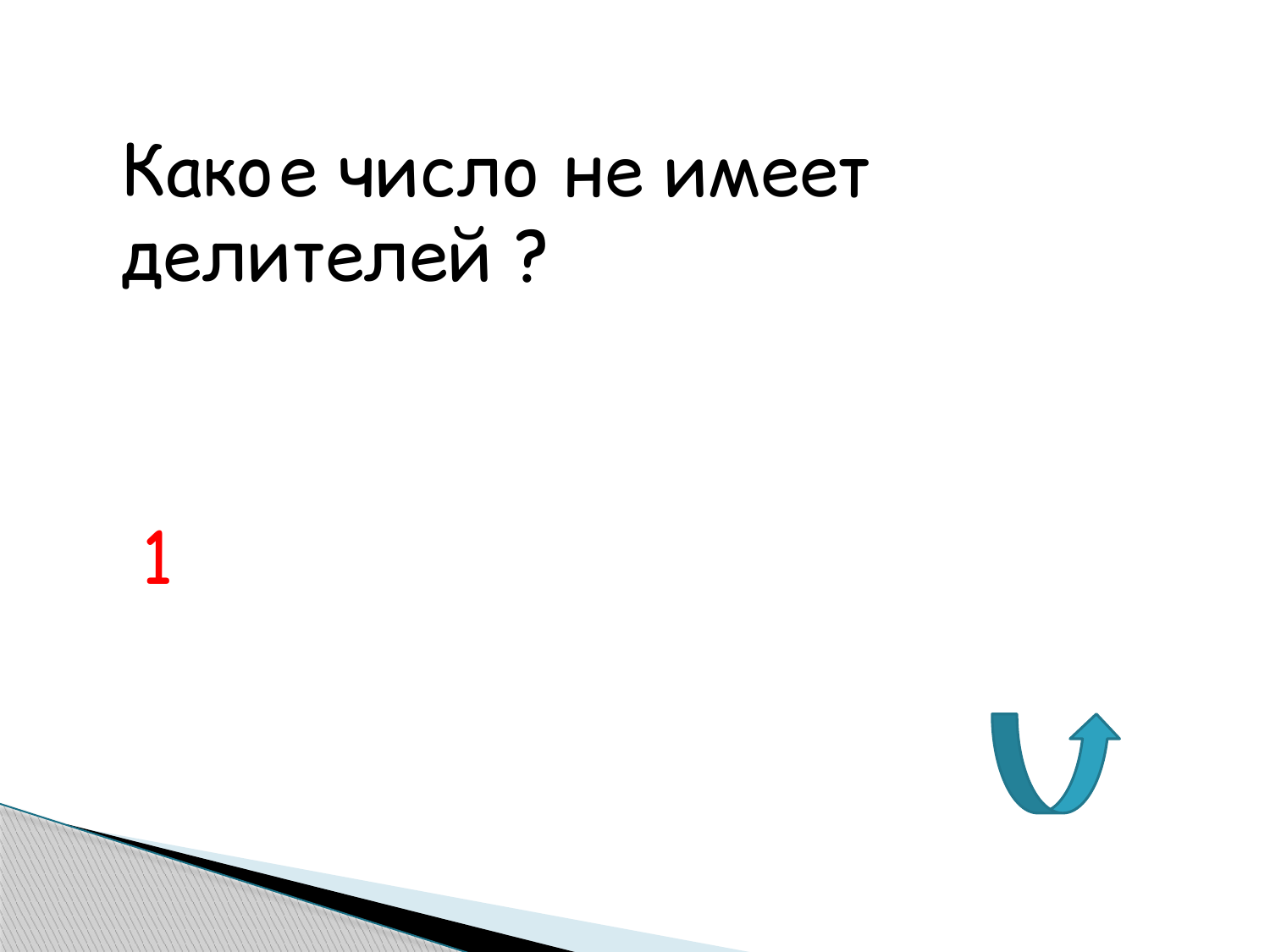

Какое число не имеет делителей ?
1